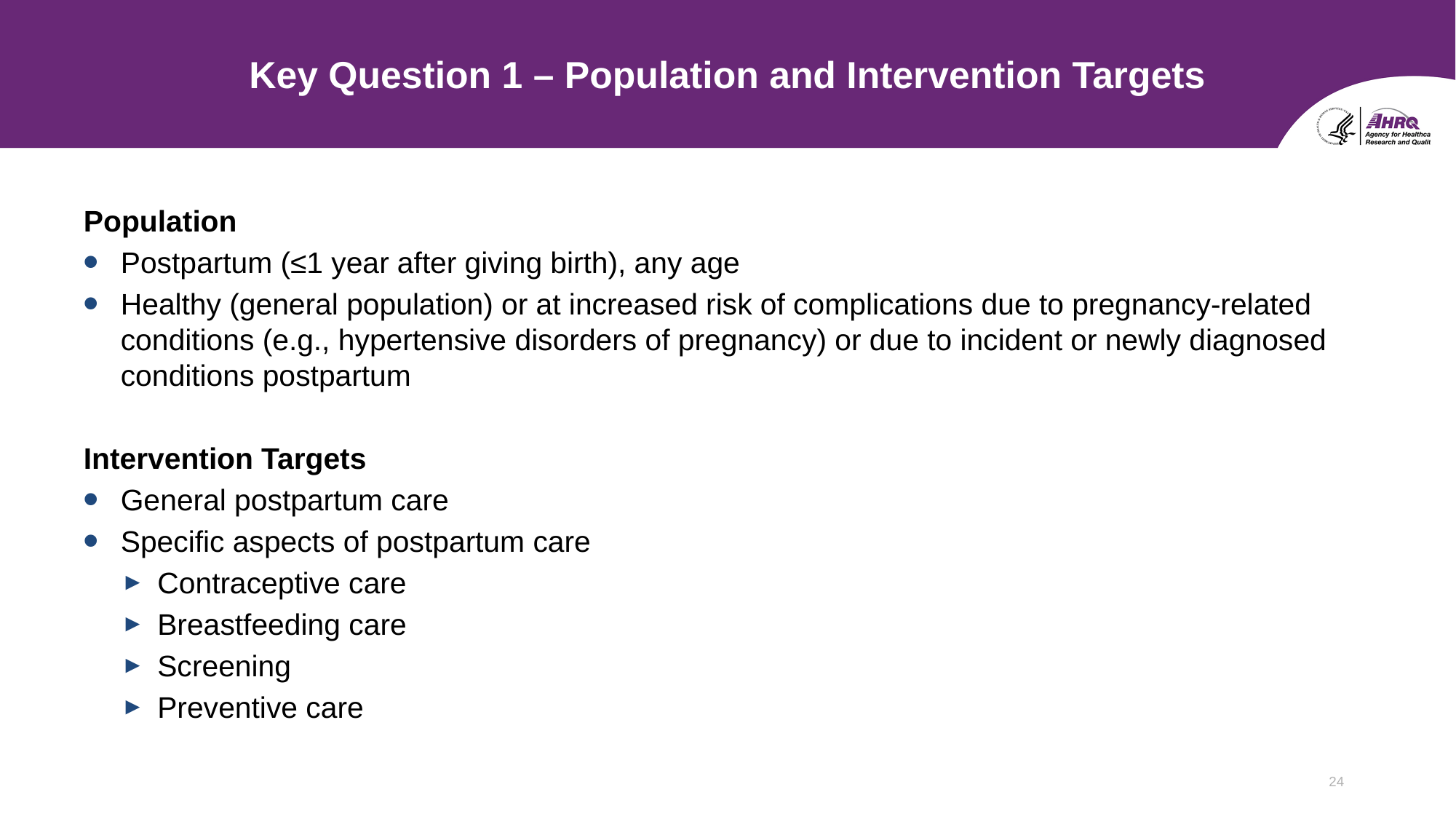

# Key Question 1 – Population and Intervention Targets
Population
Postpartum (≤1 year after giving birth), any age
Healthy (general population) or at increased risk of complications due to pregnancy-related conditions (e.g., hypertensive disorders of pregnancy) or due to incident or newly diagnosed conditions postpartum

Intervention Targets
General postpartum care
Specific aspects of postpartum care
Contraceptive care
Breastfeeding care
Screening
Preventive care
24